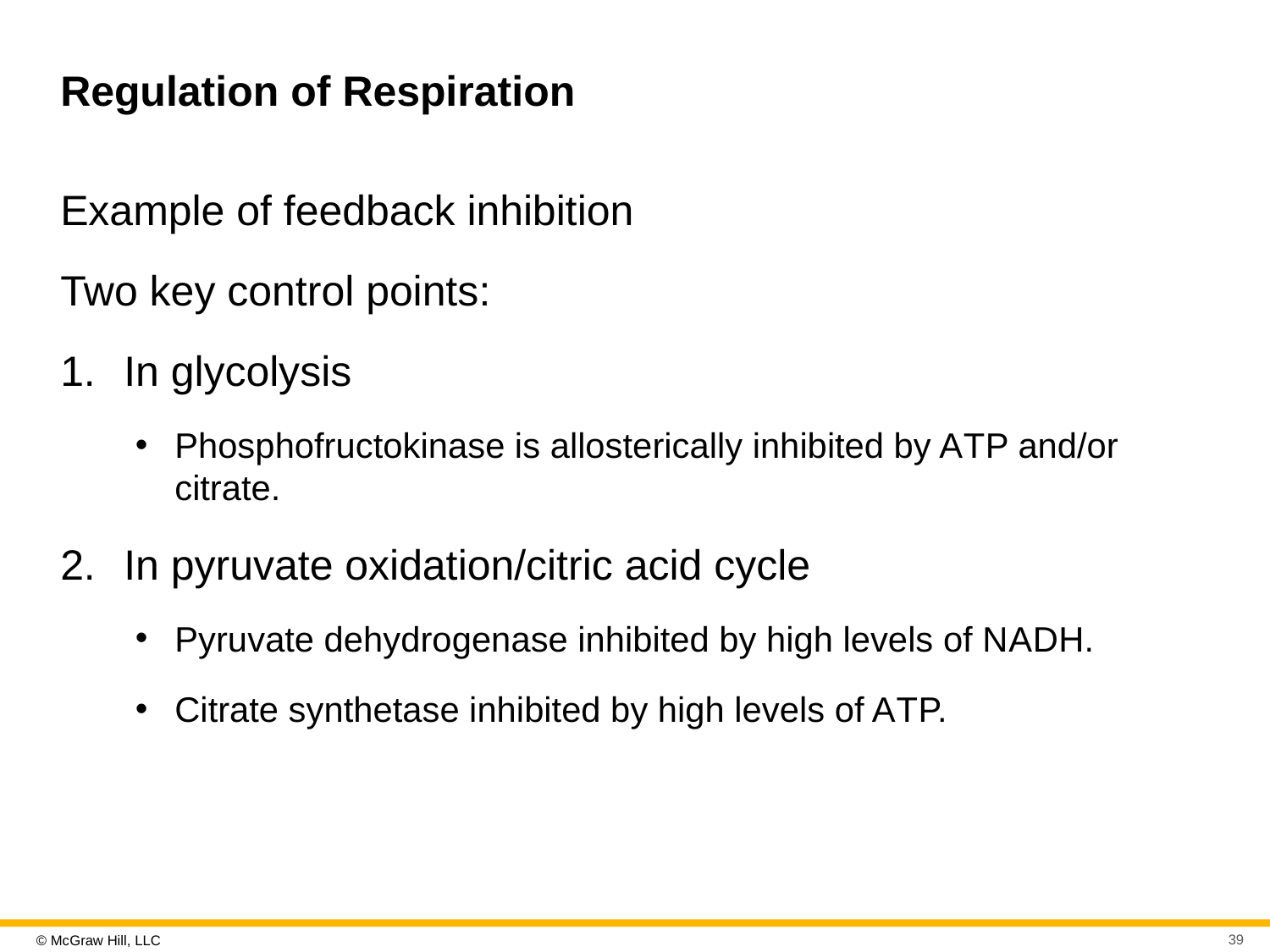

# Regulation of Respiration
Example of feedback inhibition
Two key control points:
In glycolysis
Phosphofructokinase is allosterically inhibited by A T P and/or citrate.
In pyruvate oxidation/citric acid cycle
Pyruvate dehydrogenase inhibited by high levels of N A D H.
Citrate synthetase inhibited by high levels of A T P.
39